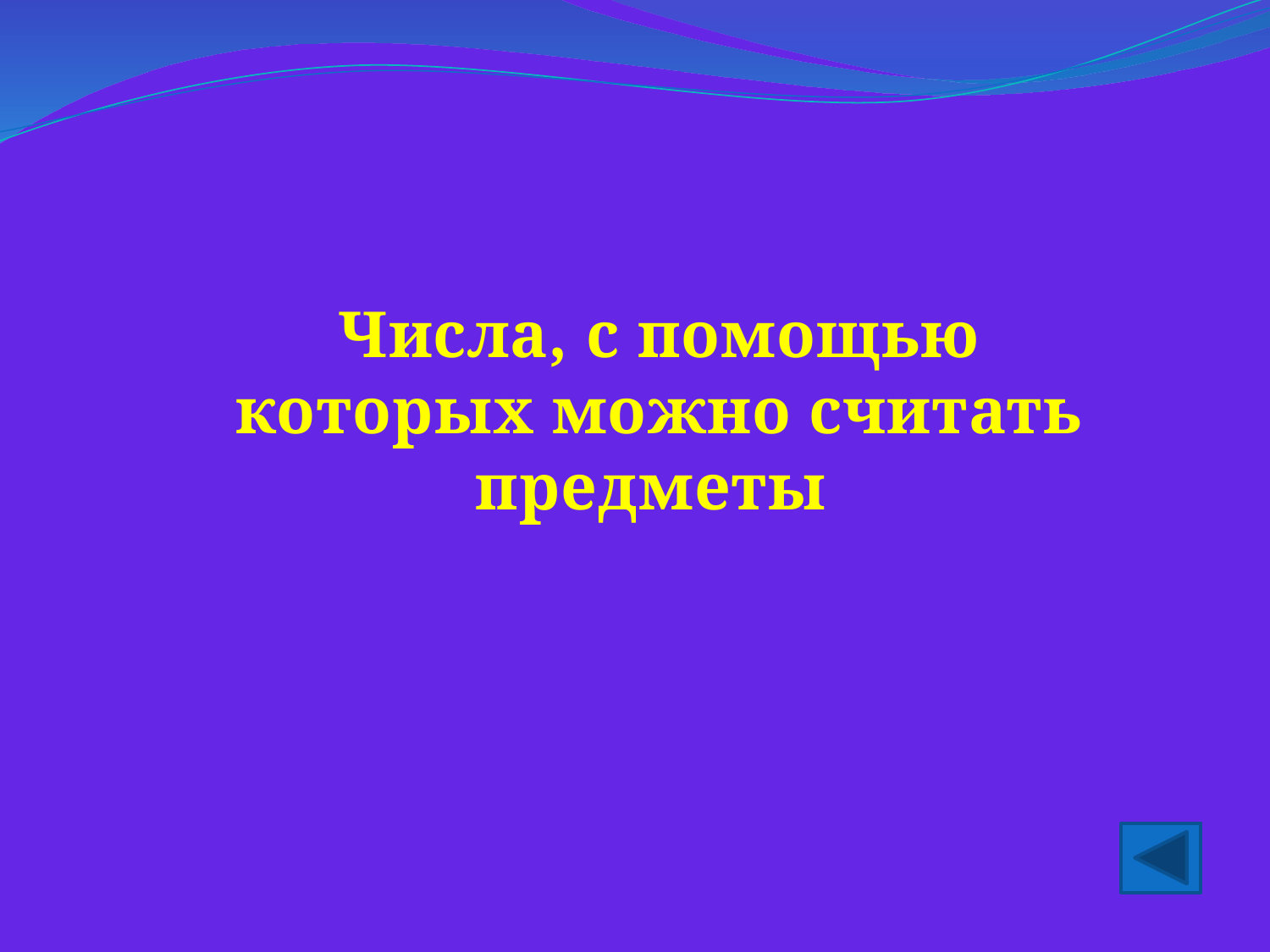

Числа, с помощью которых можно считать предметы